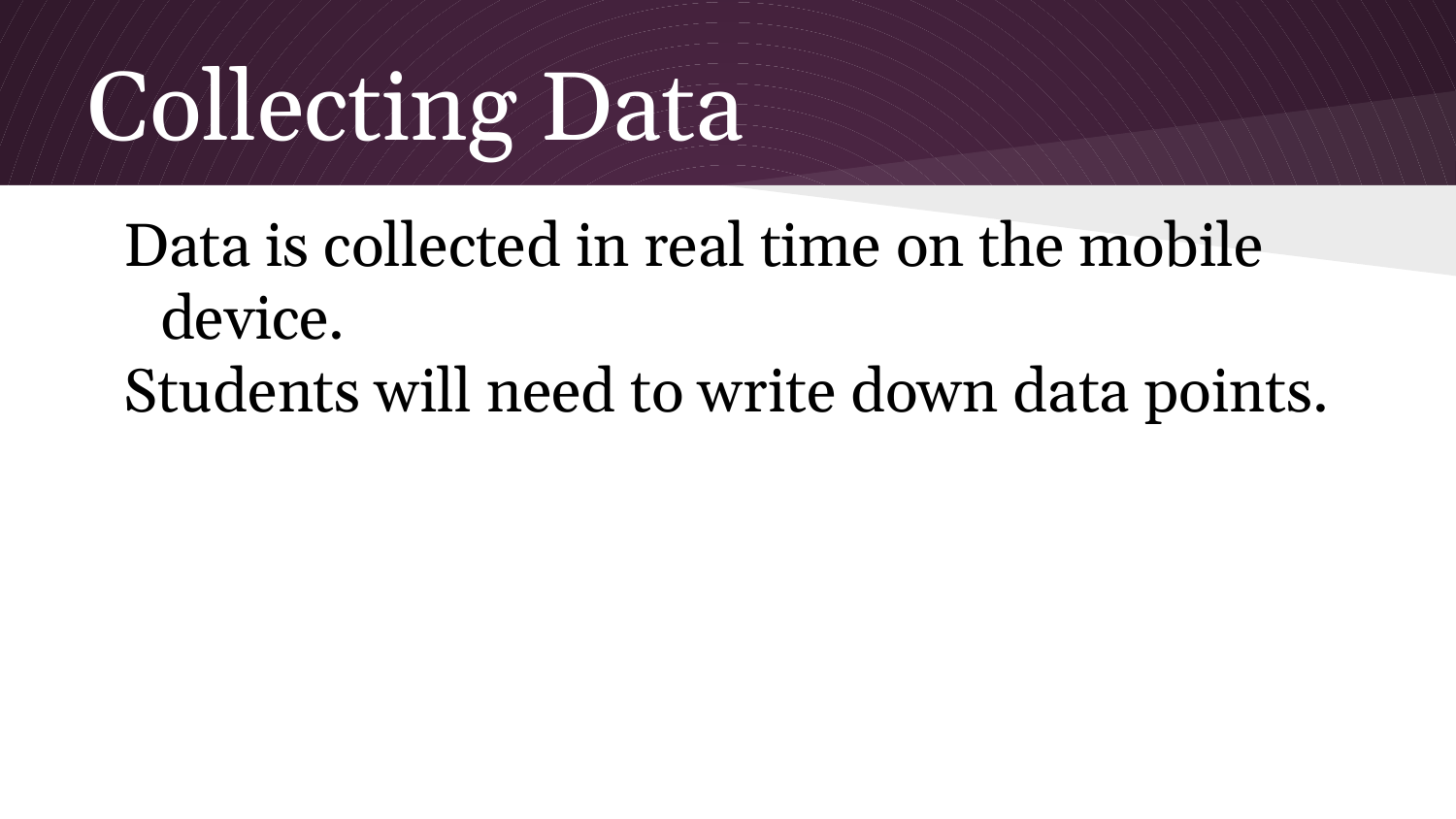

# Collecting Data
Data is collected in real time on the mobile device.
Students will need to write down data points.